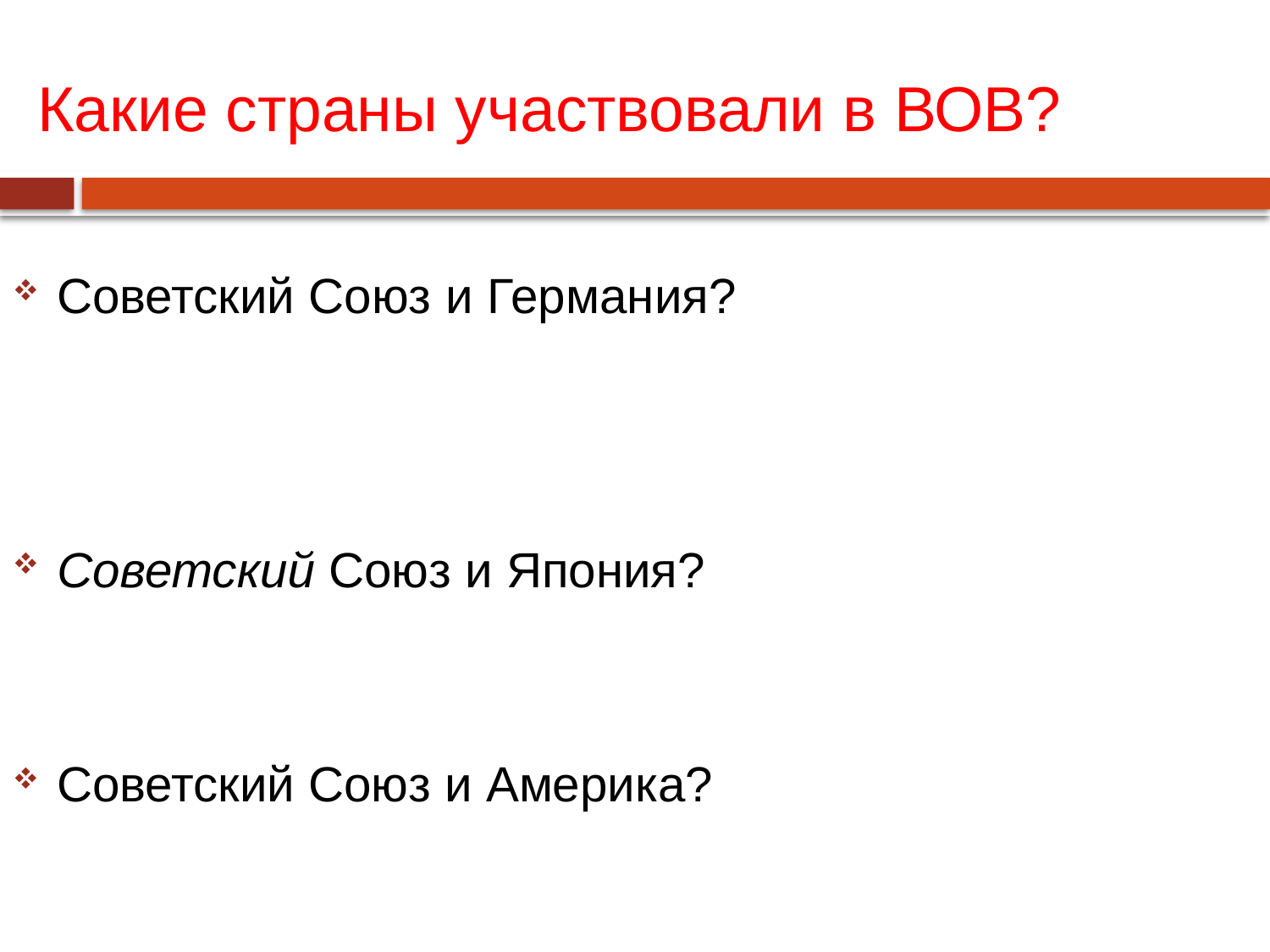

# Какие страны участвовали в ВОВ?

Советский Союз и Германия?

Советский Союз и Япония?

Советский Союз и Америка?